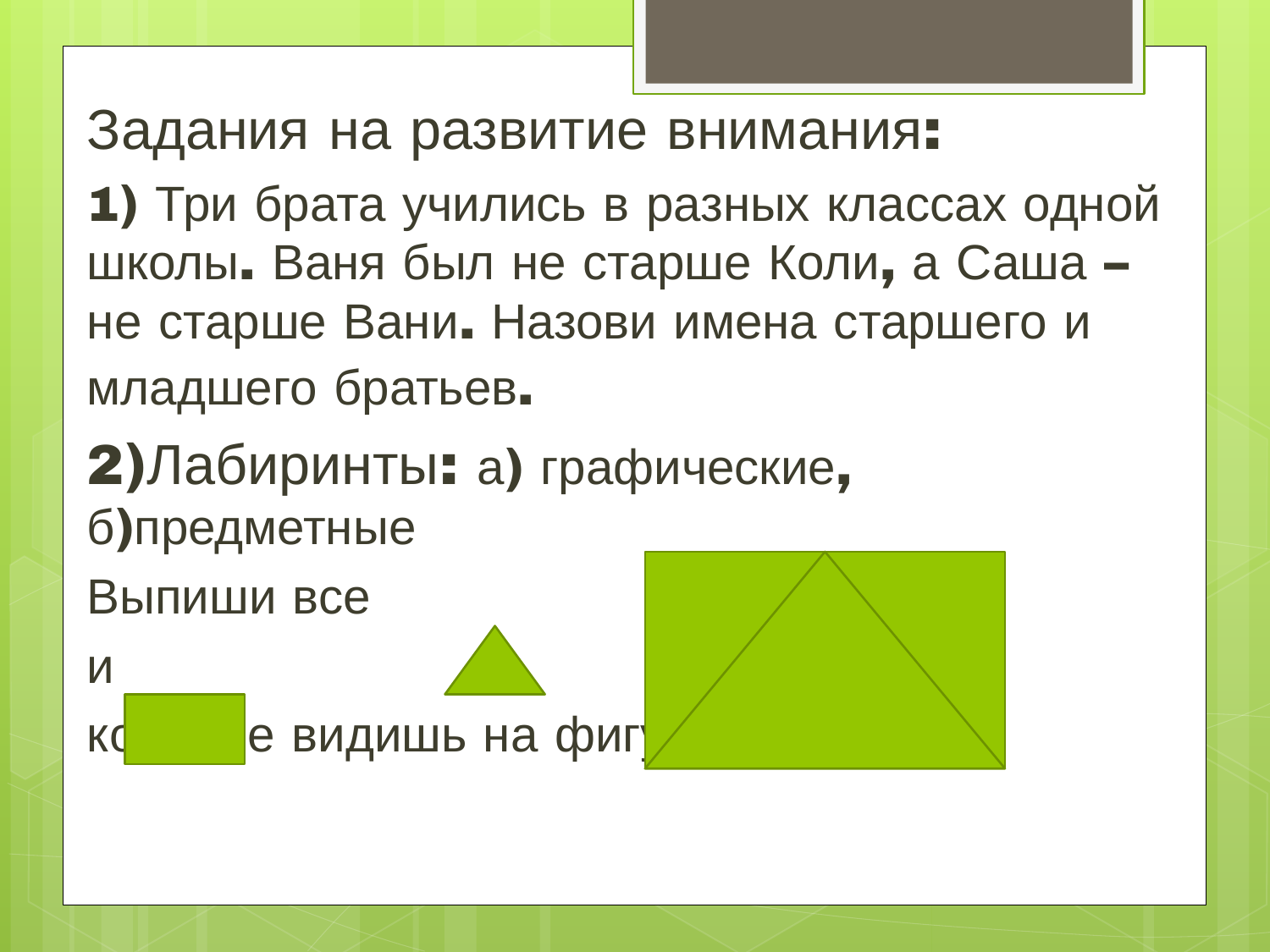

Задания на развитие внимания:
1) Три брата учились в разных классах одной школы. Ваня был не старше Коли, а Саша – не старше Вани. Назови имена старшего и младшего братьев.
2)Лабиринты: а) графические, б)предметные
Выпиши все
и
которые видишь на фигуре АВСD.
#